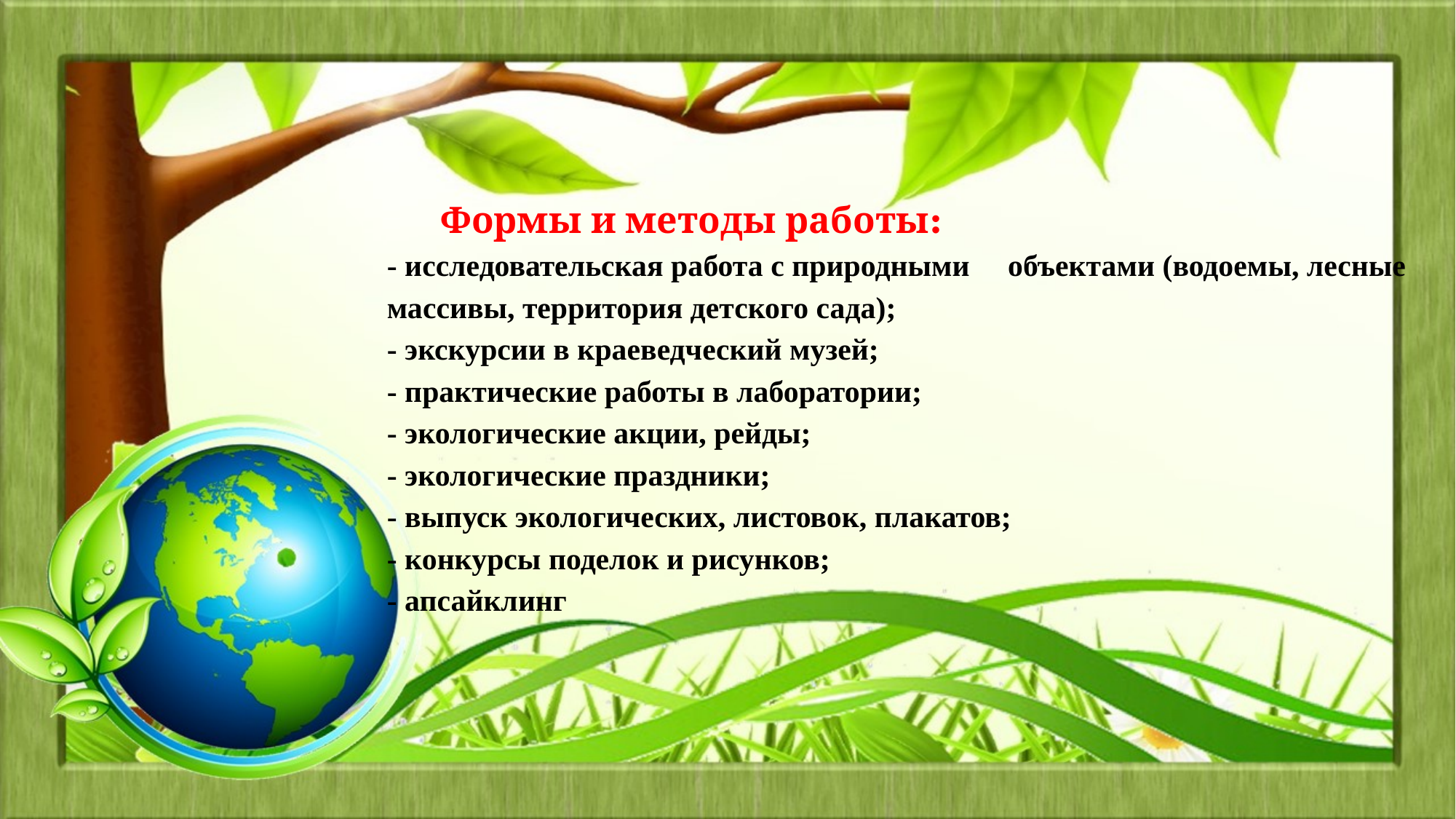

# Формы и методы работы: - исследовательская работа с природными     объектами (водоемы, лесные массивы, территория детского сада); - экскурсии в краеведческий музей; - практические работы в лаборатории; - экологические акции, рейды; - экологические праздники; - выпуск экологических, листовок, плакатов; - конкурсы поделок и рисунков; - апсайклинг